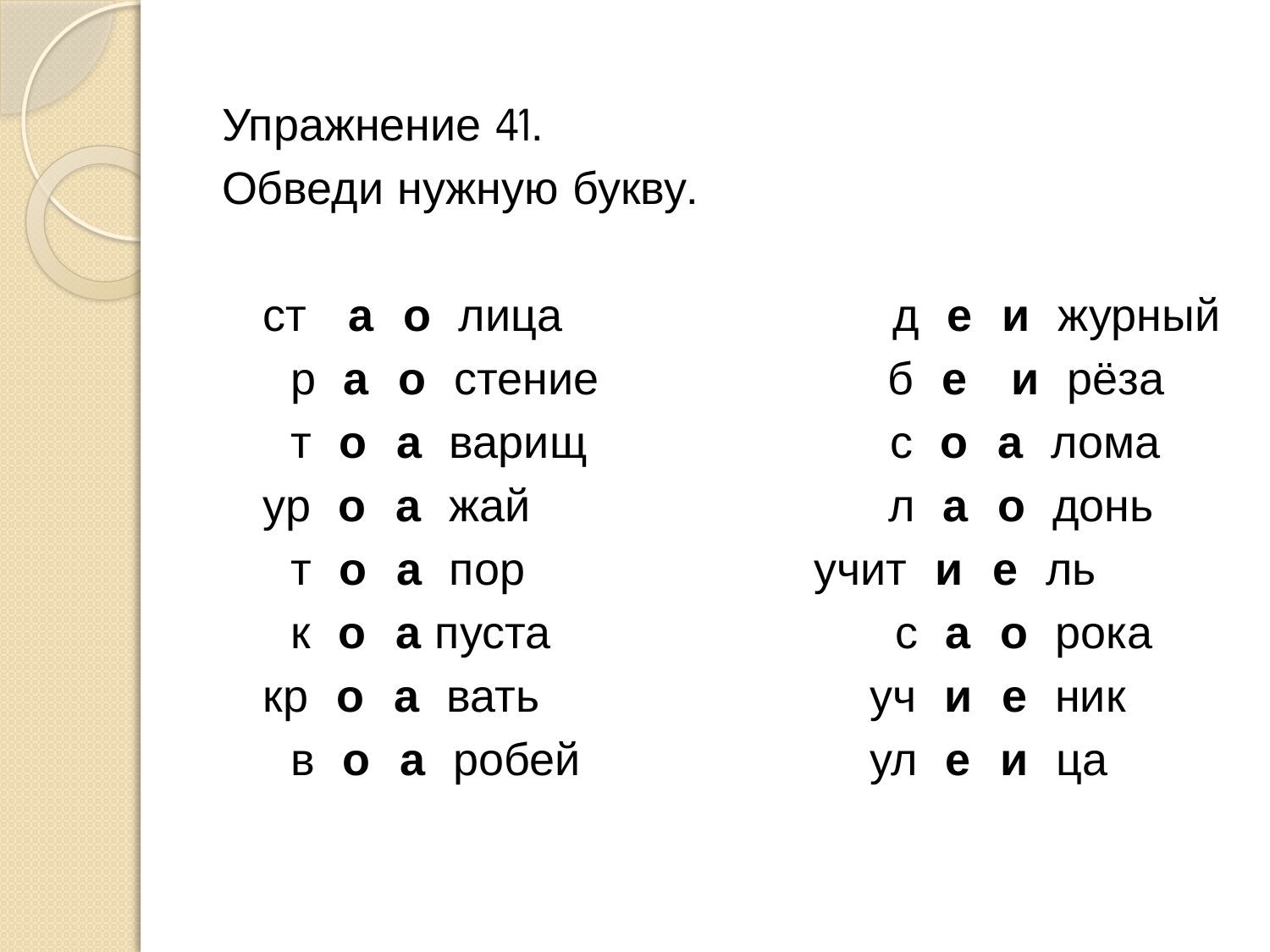

Упражнение 41.
Обведи нужную букву.

   ст   а  о  лица                        д  е  и  журный
     р  а  о  стение                     б  е   и  рёза
     т  о  а  варищ                      с  о  а  лома
   ур  о  а  жай                          л  а  о  донь
     т  о  а  пор                     учит  и  е  ль
     к  о  а пуста                         с  а  о  рока
   кр  о  а  вать                        уч  и  е  ник
     в  о  а  робей                     ул  е  и  ца